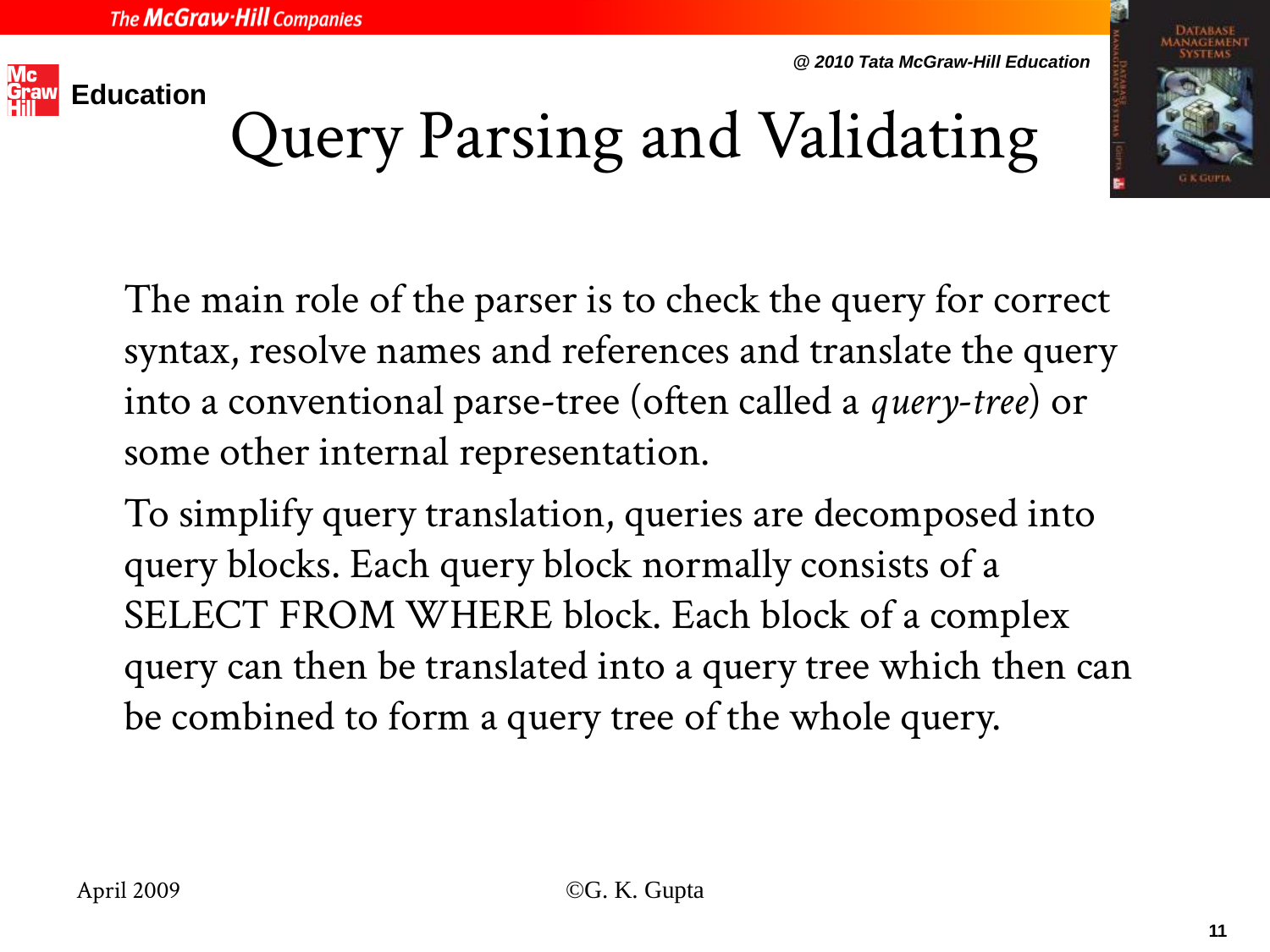

# Query Parsing and Validating
The main role of the parser is to check the query for correct syntax, resolve names and references and translate the query into a conventional parse-tree (often called a query-tree) or some other internal representation.
To simplify query translation, queries are decomposed into query blocks. Each query block normally consists of a SELECT FROM WHERE block. Each block of a complex query can then be translated into a query tree which then can be combined to form a query tree of the whole query.
April 2009
©G. K. Gupta